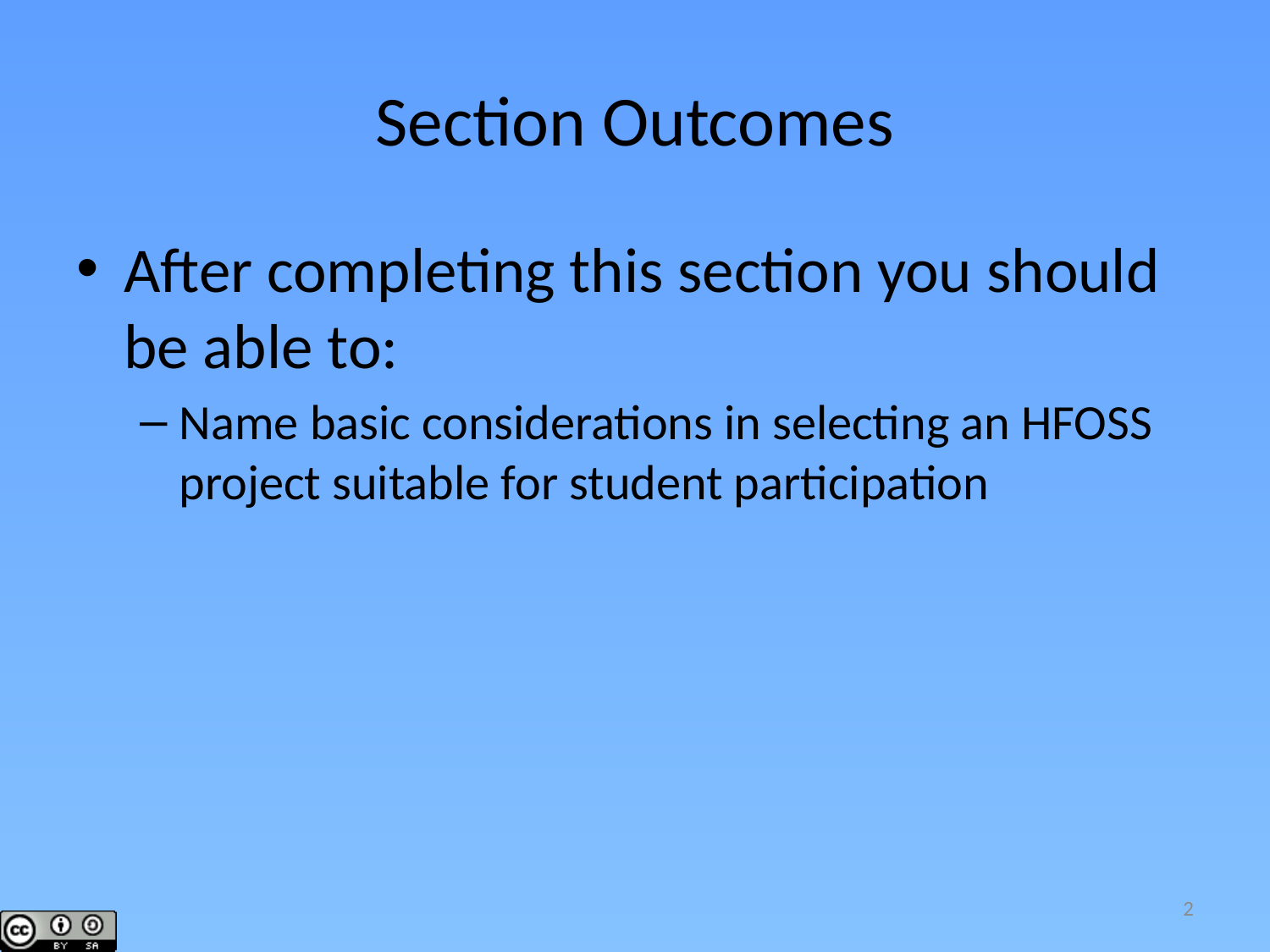

# Section Outcomes
After completing this section you should be able to:
Name basic considerations in selecting an HFOSS project suitable for student participation
2